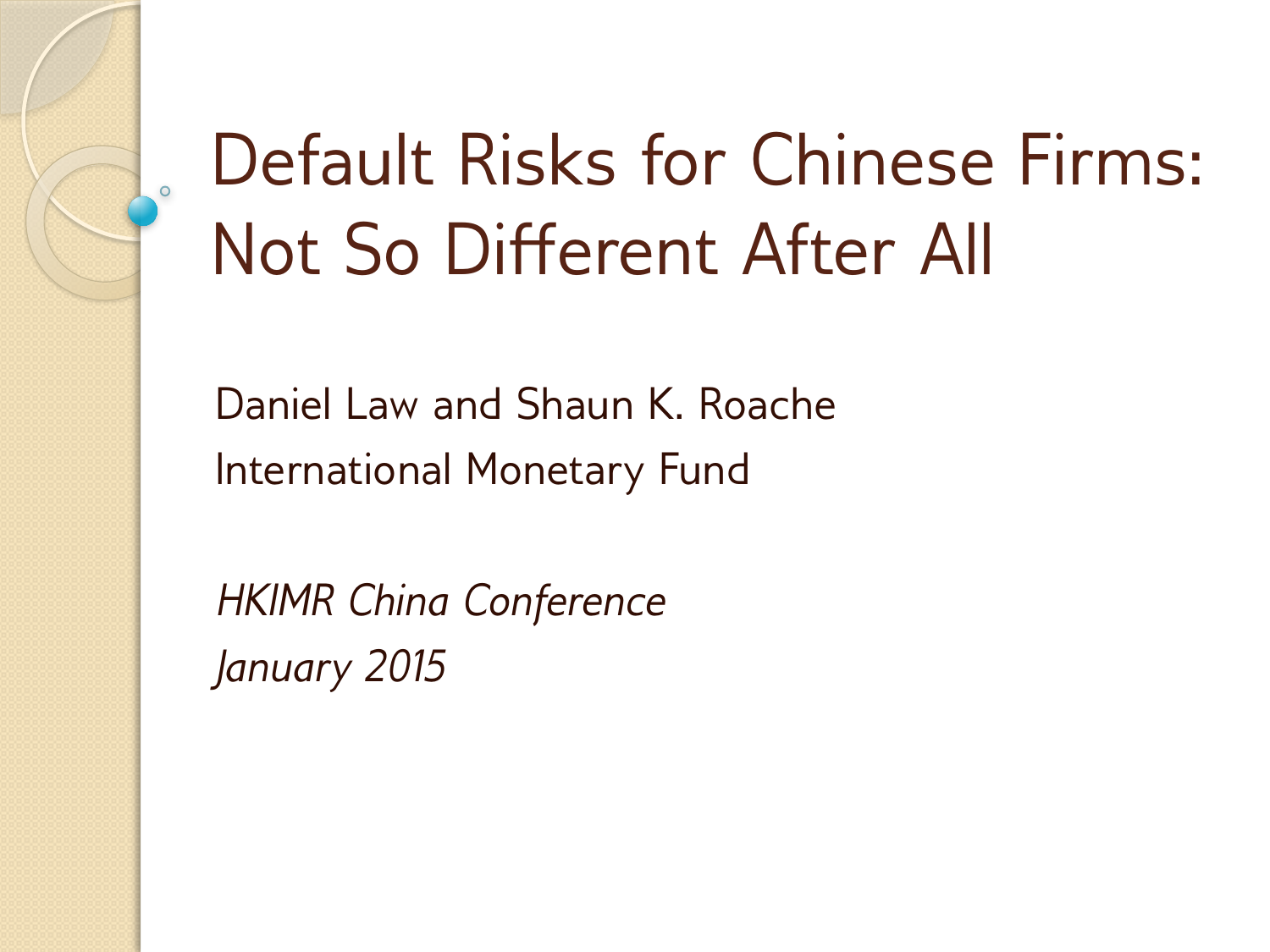

# Default Risks for Chinese Firms: Not So Different After All
Daniel Law and Shaun K. Roache
International Monetary Fund

HKIMR China Conference
January 2015